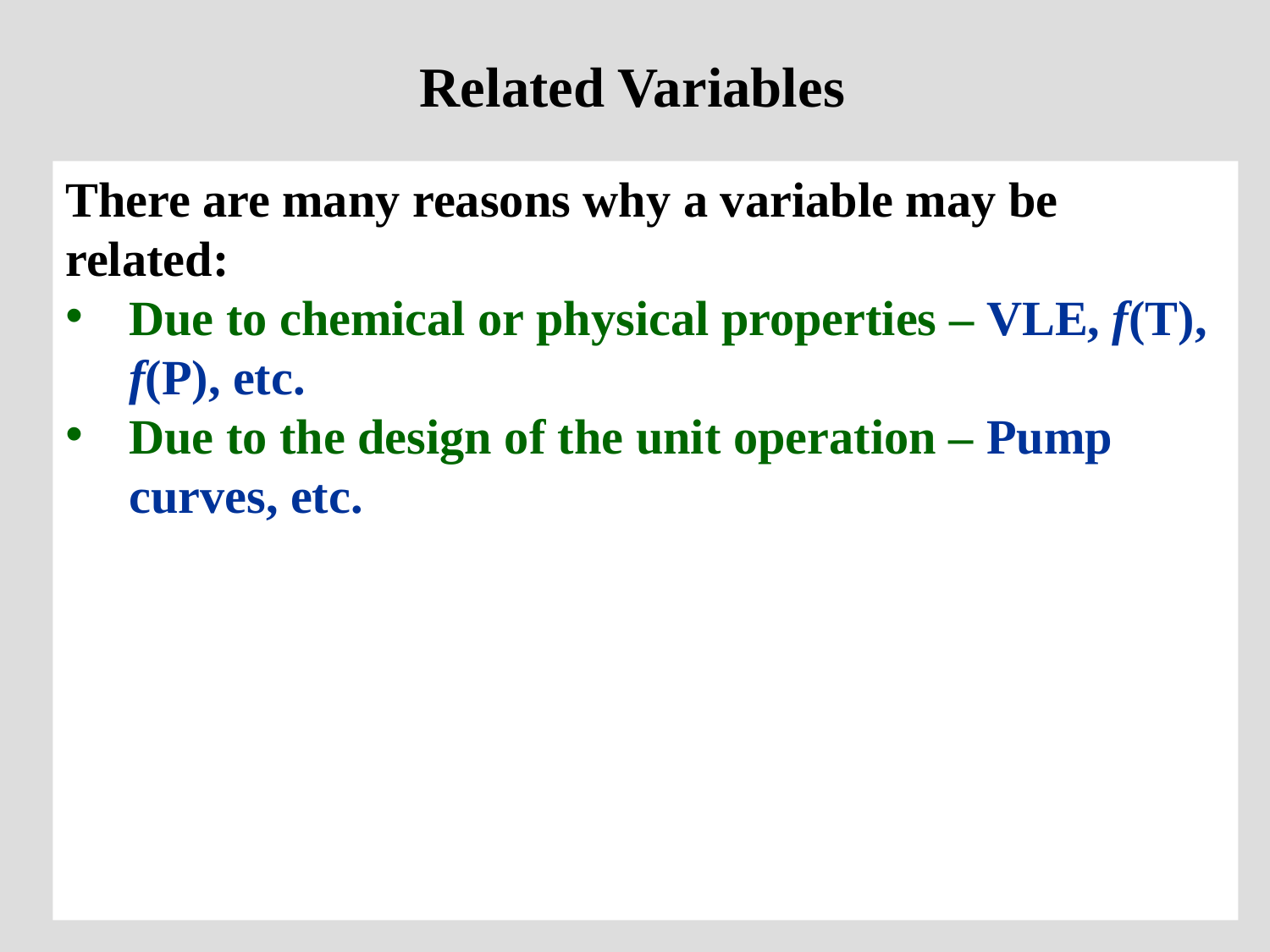

# Related Variables
There are many reasons why a variable may be related:
Due to chemical or physical properties – VLE, f(T), f(P), etc.
Due to the design of the unit operation – Pump curves, etc.